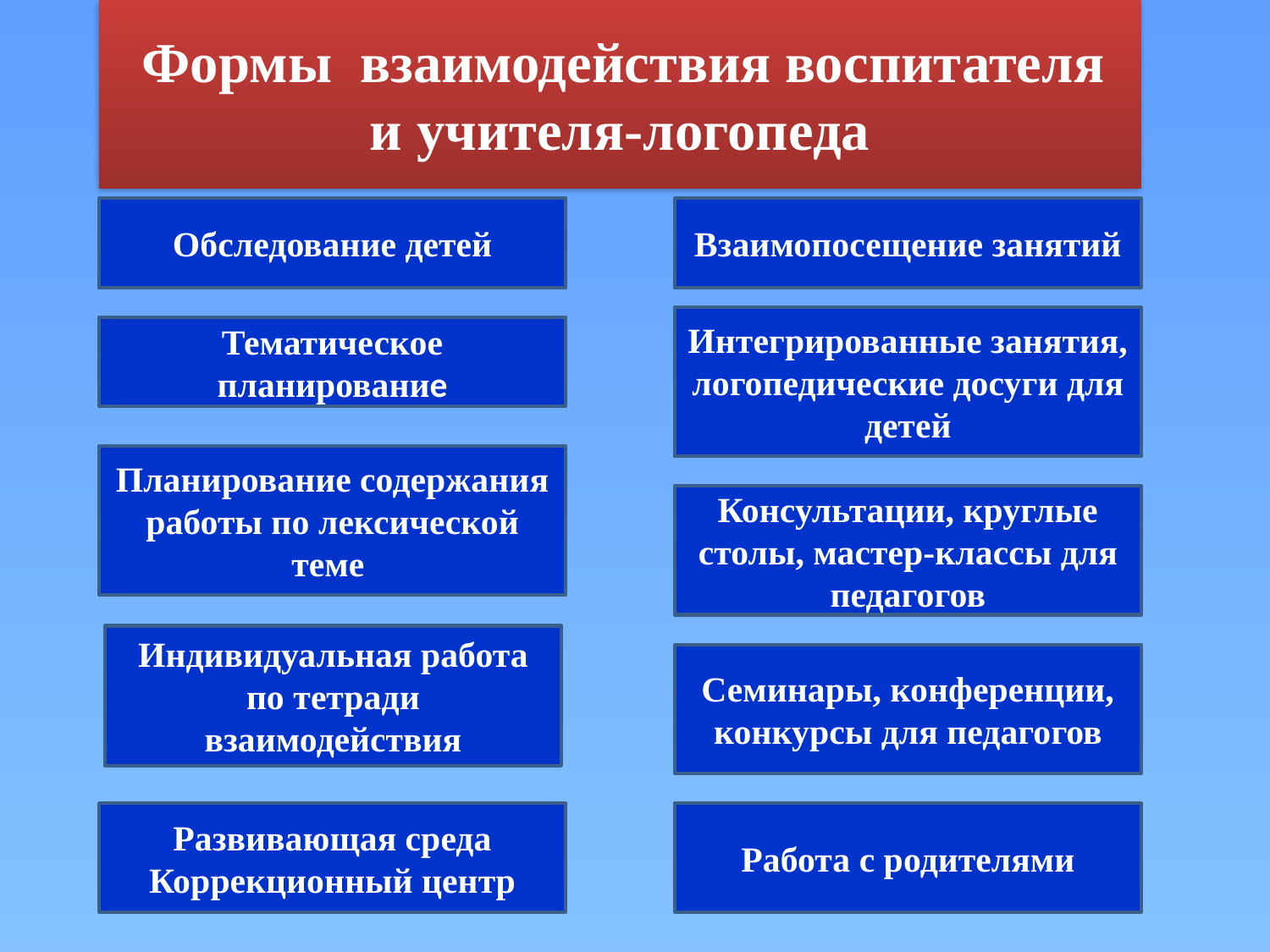

Формы  взаимодействия воспитателя и учителя-логопеда
Обследование детей
Взаимопосещение занятий
Интегрированные занятия, логопедические досуги для детей
Тематическое планирование
Планирование содержания работы по лексической теме
Консультации, круглые столы, мастер-классы для педагогов
Индивидуальная работа по тетради взаимодействия
Семинары, конференции, конкурсы для педагогов
Развивающая среда
Коррекционный центр
Работа с родителями